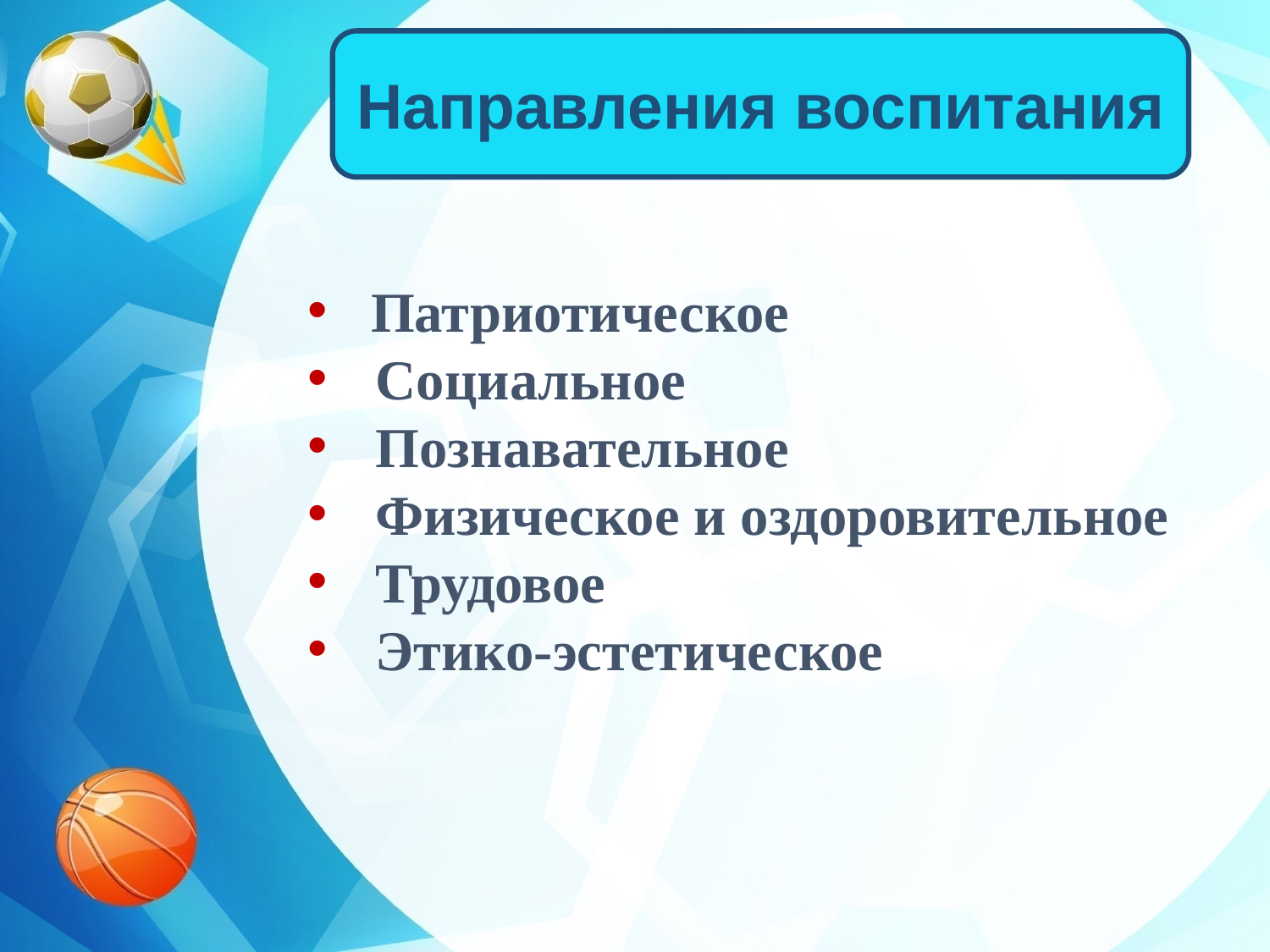

Направления воспитания
Патриотическое
  Социальное
  Познавательное
  Физическое и оздоровительное
  Трудовое
  Этико-эстетическое